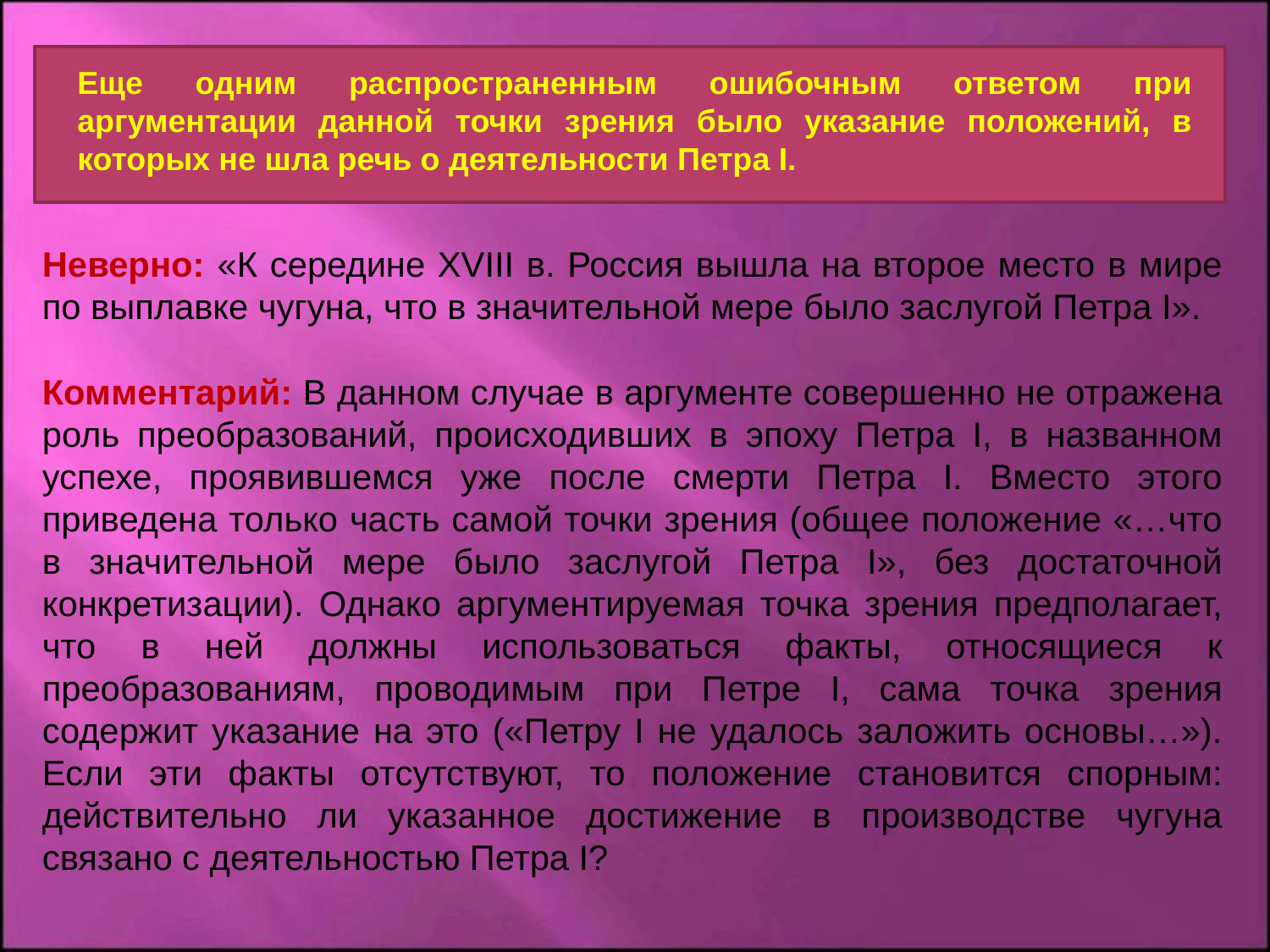

Еще одним распространенным ошибочным ответом при аргументации данной точки зрения было указание положений, в которых не шла речь о деятельности Петра I.
Неверно: «К середине XVIII в. Россия вышла на второе место в мире по выплавке чугуна, что в значительной мере было заслугой Петра I».

Комментарий: В данном случае в аргументе совершенно не отражена роль преобразований, происходивших в эпоху Петра I, в названном успехе, проявившемся уже после смерти Петра I. Вместо этого приведена только часть самой точки зрения (общее положение «…что в значительной мере было заслугой Петра I», без достаточной конкретизации). Однако аргументируемая точка зрения предполагает, что в ней должны использоваться факты, относящиеся к преобразованиям, проводимым при Петре I, сама точка зрения содержит указание на это («Петру I не удалось заложить основы…»). Если эти факты отсутствуют, то положение становится спорным: действительно ли указанное достижение в производстве чугуна связано с деятельностью Петра I?